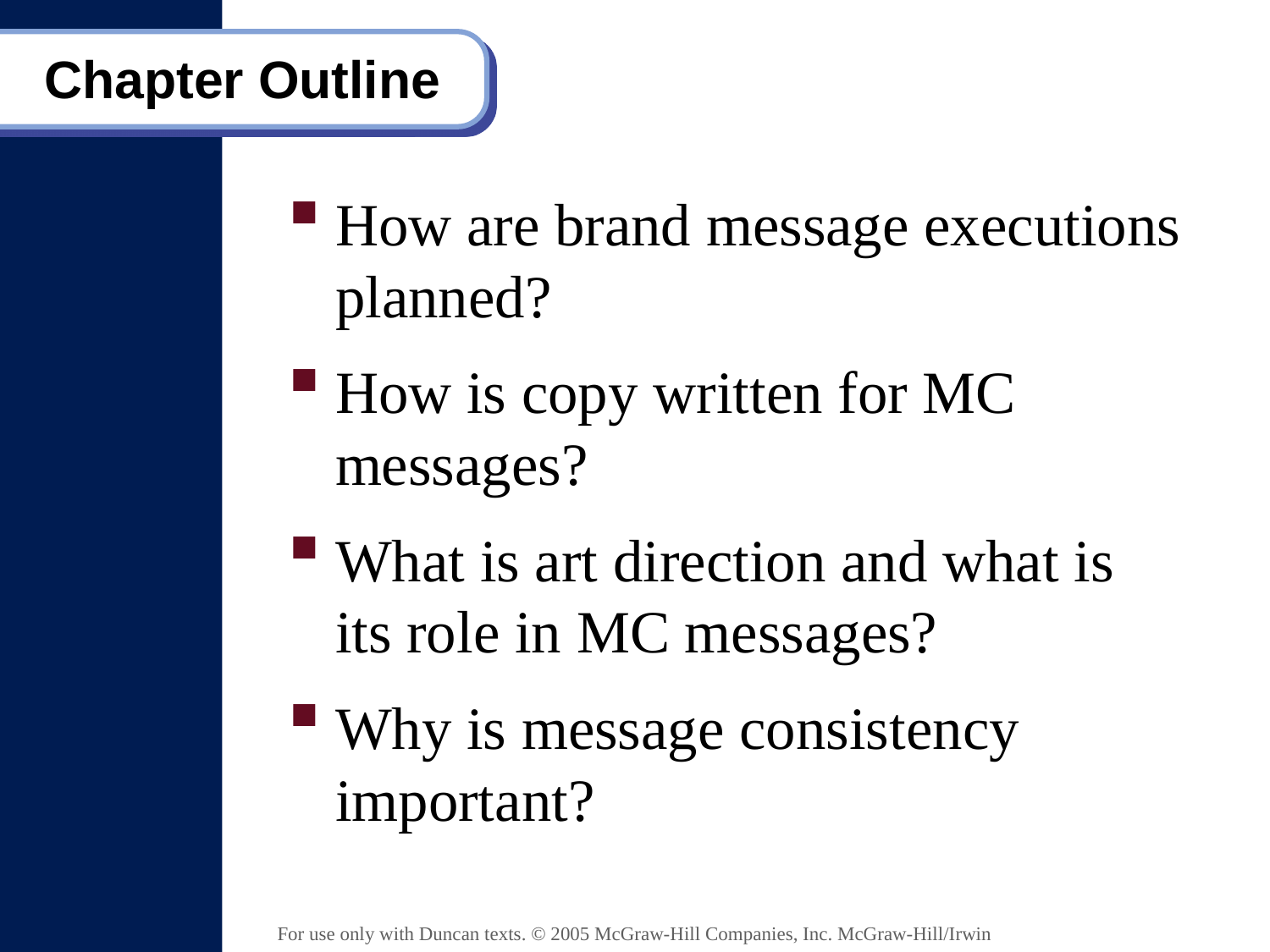

# Chapter Outline
How are brand message executions planned?
How is copy written for MC messages?
What is art direction and what is its role in MC messages?
Why is message consistency important?